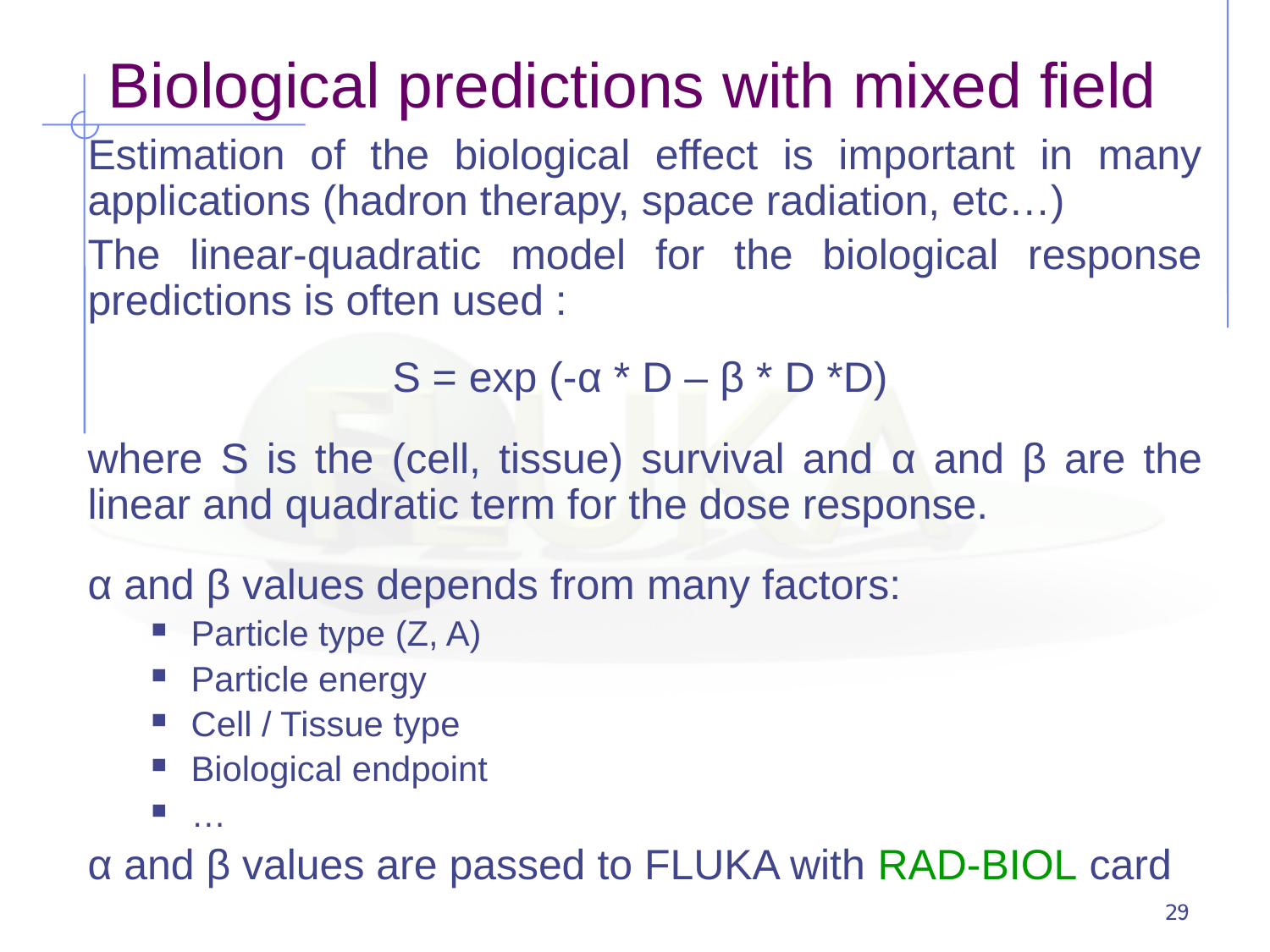

# Biological predictions with mixed field
Estimation of the biological effect is important in many applications (hadron therapy, space radiation, etc…)
The linear-quadratic model for the biological response predictions is often used :

	               S = exp (-α * D – β * D *D)

where S is the (cell, tissue) survival and α and β are the linear and quadratic term for the dose response.

α and β values depends from many factors:
Particle type (Z, A)
Particle energy
Cell / Tissue type
Biological endpoint
…
α and β values are passed to FLUKA with RAD-BIOL card